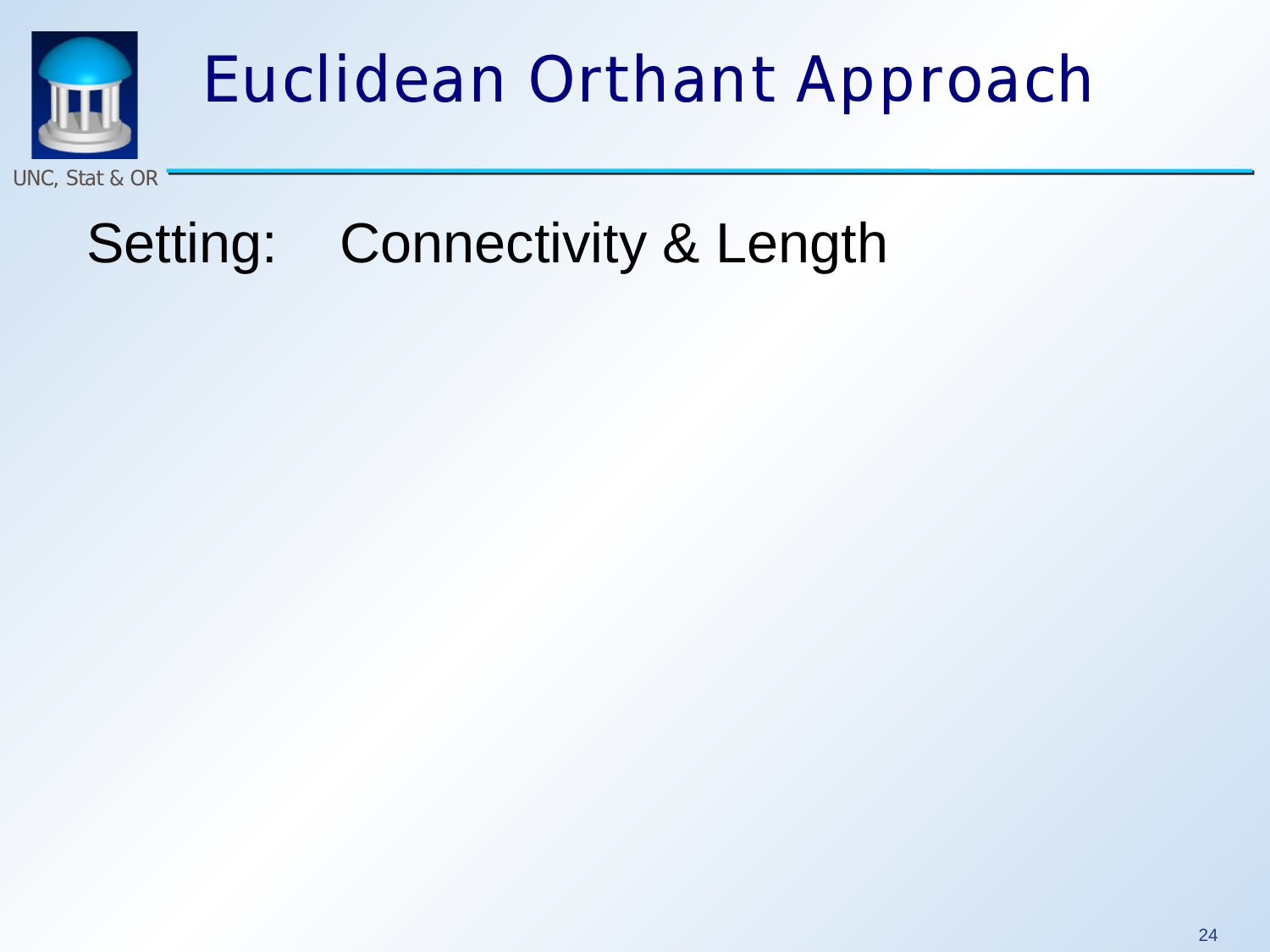

# Euclidean Orthant Approach
Setting:    Connectivity & Length